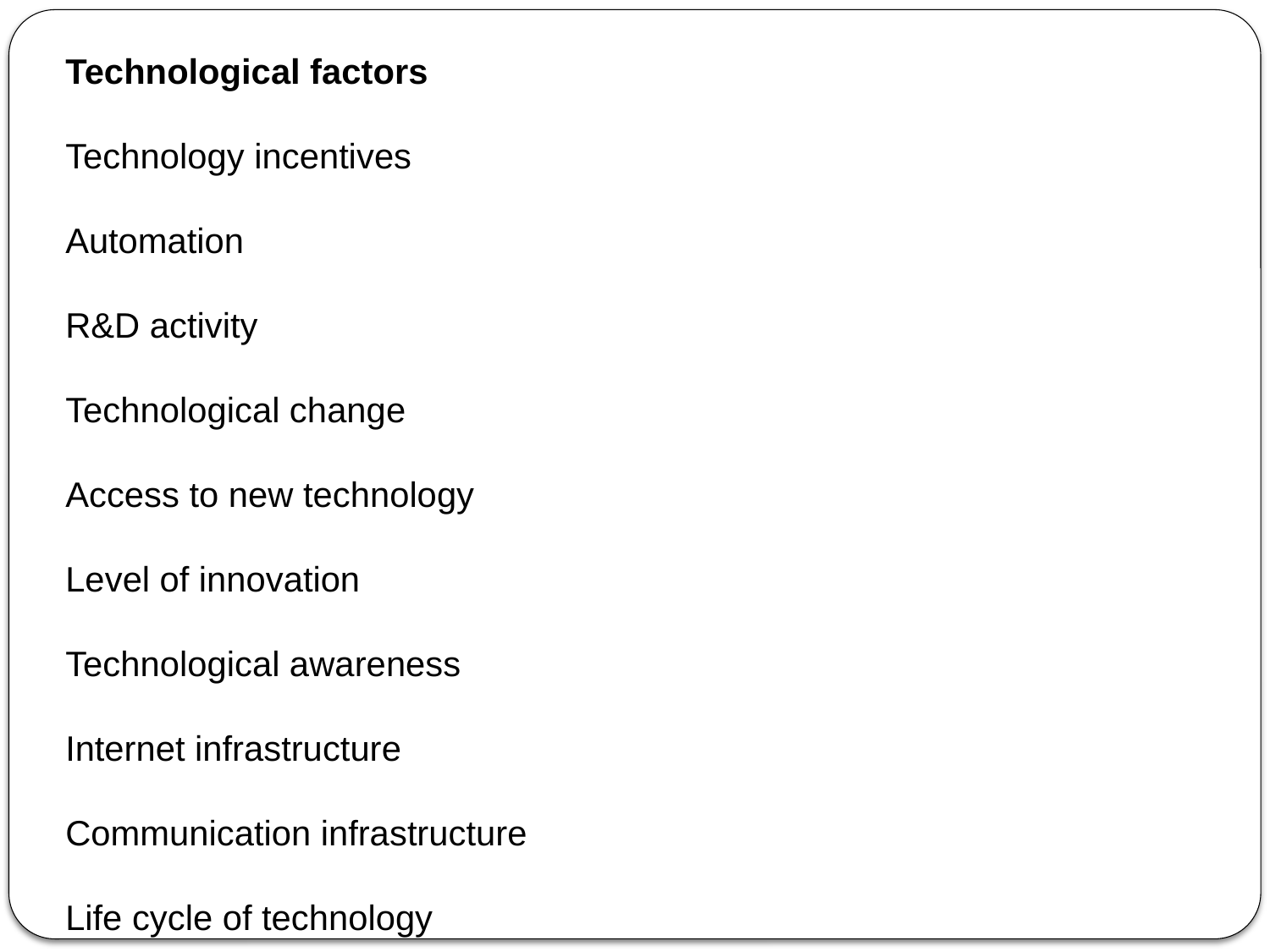

Technological factors

Technology incentives

Automation

R&D activity

Technological change

Access to new technology

Level of innovation

Technological awareness

Internet infrastructure

Communication infrastructure

Life cycle of technology